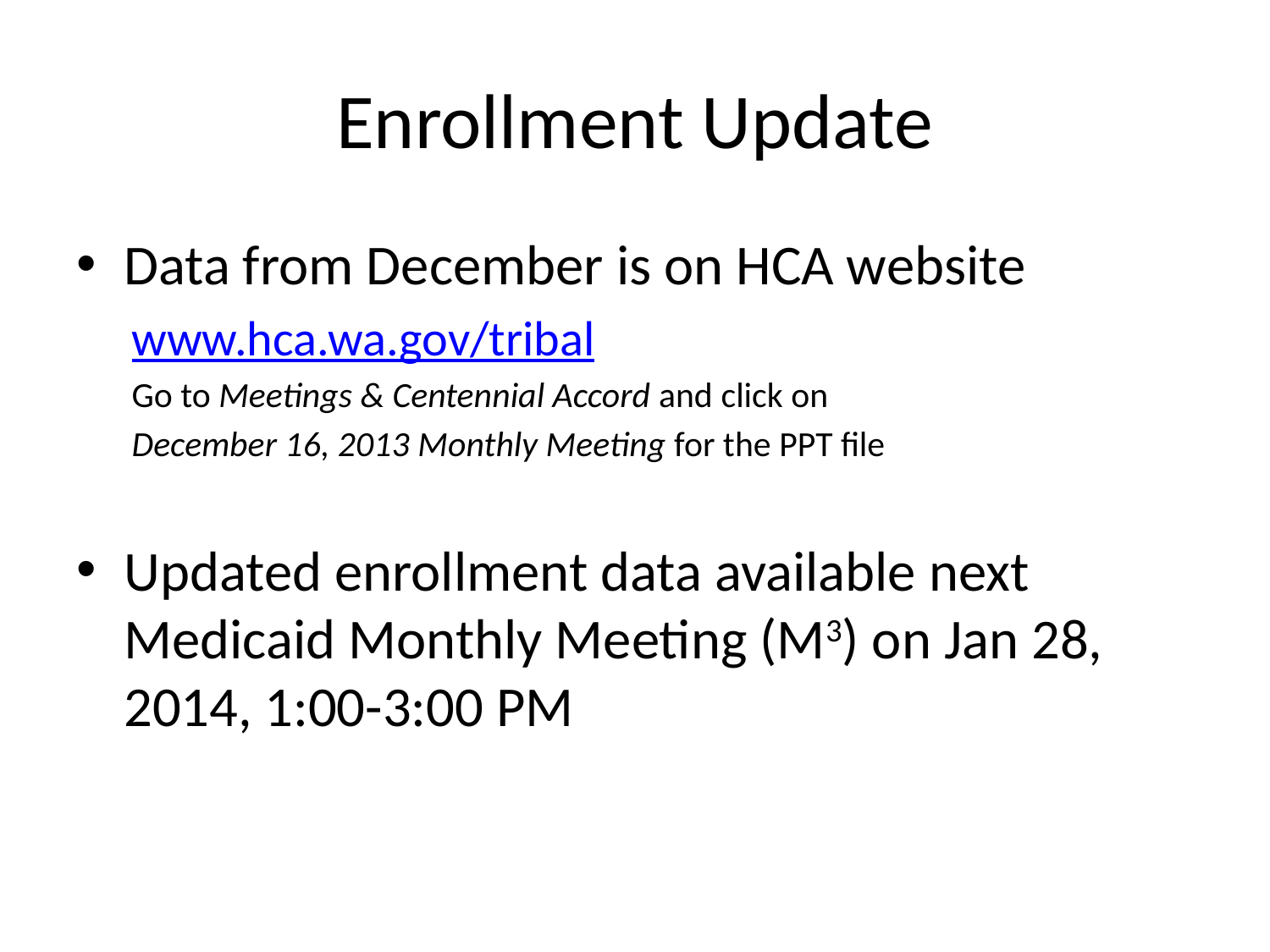

# Enrollment Update
Data from December is on HCA website
www.hca.wa.gov/tribal
Go to Meetings & Centennial Accord and click on
December 16, 2013 Monthly Meeting for the PPT file

Updated enrollment data available next Medicaid Monthly Meeting (M3) on Jan 28, 2014, 1:00-3:00 PM